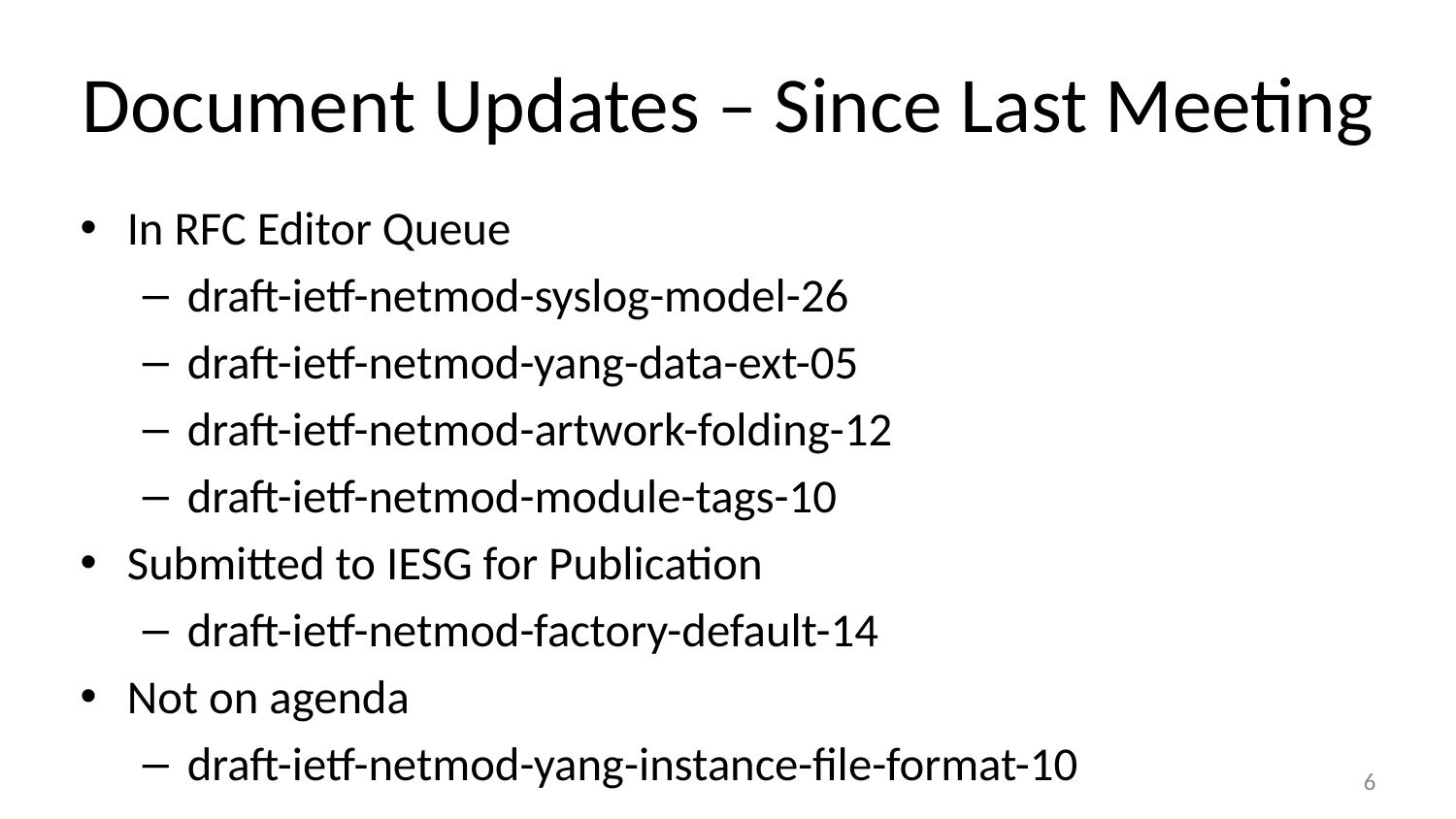

# Document Updates – Since Last Meeting
In RFC Editor Queue
draft-ietf-netmod-syslog-model-26
draft-ietf-netmod-yang-data-ext-05
draft-ietf-netmod-artwork-folding-12
draft-ietf-netmod-module-tags-10
Submitted to IESG for Publication
draft-ietf-netmod-factory-default-14
Not on agenda
draft-ietf-netmod-yang-instance-file-format-10
6